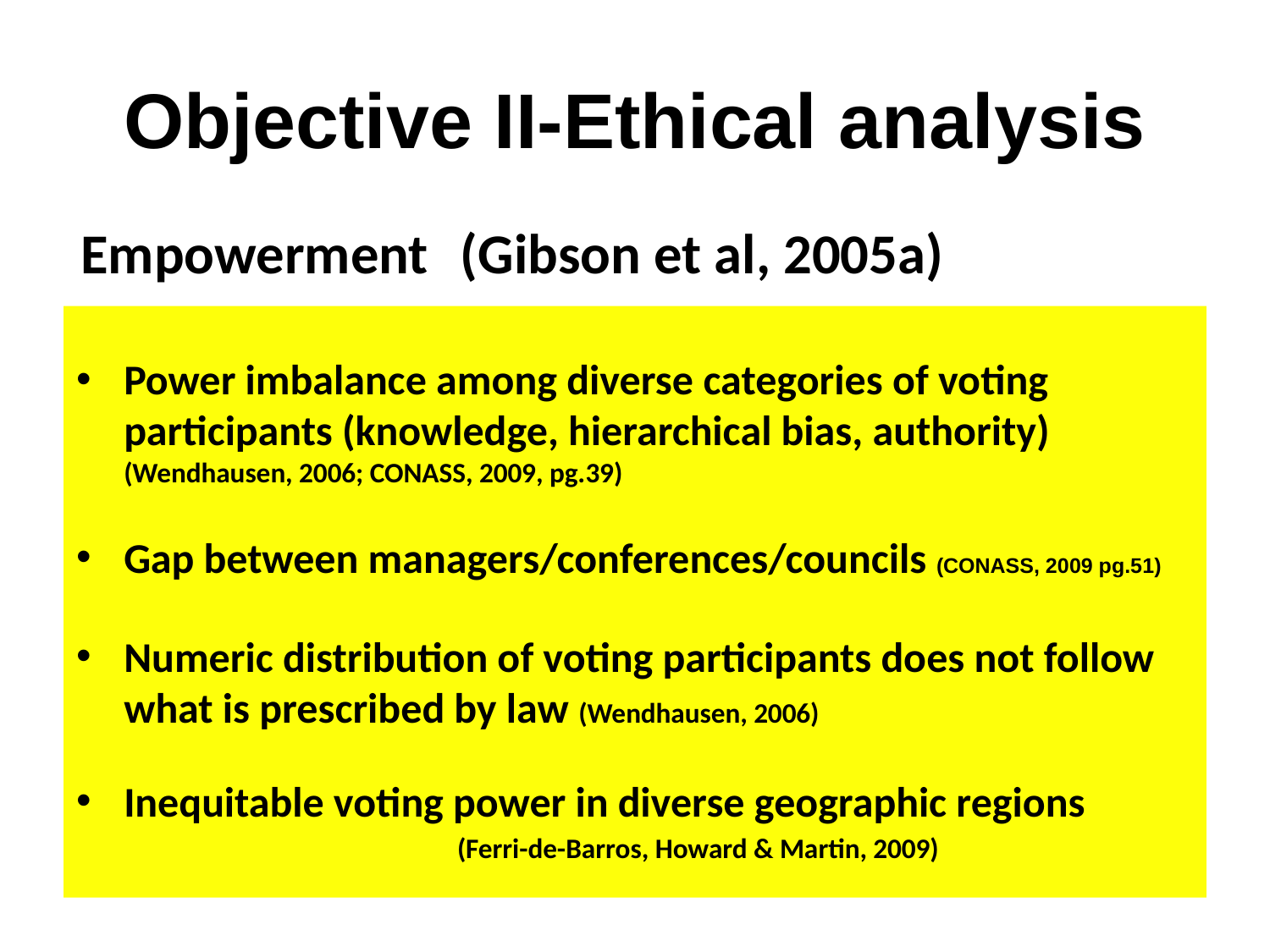

# Objective II-Ethical analysis
Empowerment  (Gibson et al, 2005a)

Power imbalance among diverse categories of voting participants (knowledge, hierarchical bias, authority) (Wendhausen, 2006; CONASS, 2009, pg.39)

Gap between managers/conferences/councils (CONASS, 2009 pg.51)

Numeric distribution of voting participants does not follow what is prescribed by law (Wendhausen, 2006)

Inequitable voting power in diverse geographic regions
			(Ferri-de-Barros, Howard & Martin, 2009)